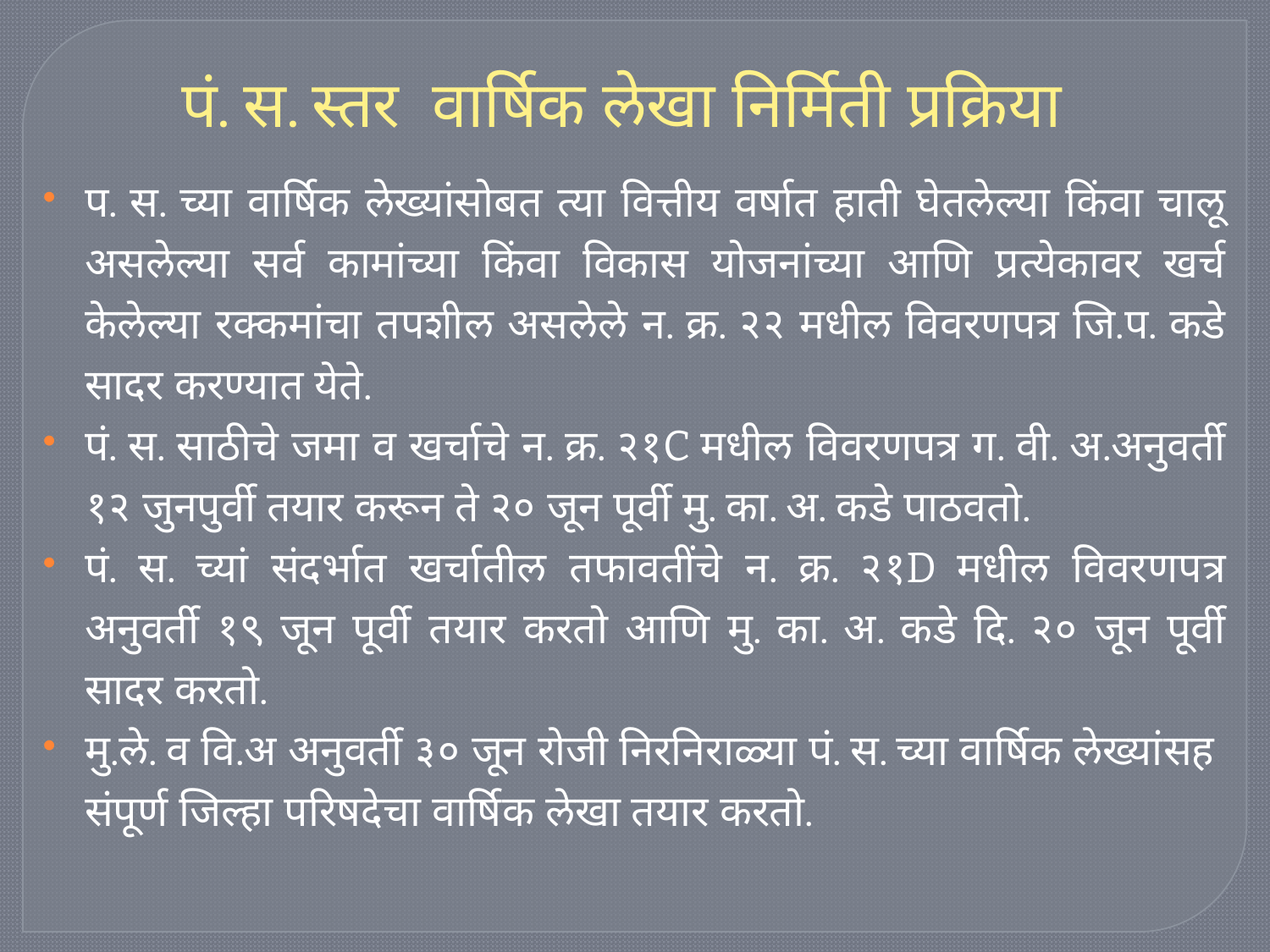

पं. स. स्तर  वार्षिक लेखा निर्मिती प्रक्रिया
प. स. च्या वार्षिक लेख्यांसोबत त्या वित्तीय वर्षात हाती घेतलेल्या किंवा चालू असलेल्या सर्व कामांच्या किंवा विकास योजनांच्या आणि प्रत्येकावर खर्च केलेल्या रक्कमांचा तपशील असलेले न. क्र. २२ मधील विवरणपत्र जि.प. कडे सादर करण्यात येते.
पं. स. साठीचे जमा व खर्चाचे न. क्र. २१C मधील विवरणपत्र ग. वी. अ.अनुवर्ती १२ जुनपुर्वी तयार करून ते २० जून पूर्वी मु. का. अ. कडे पाठवतो.
पं. स. च्यां संदर्भात खर्चातील तफावतींचे न. क्र. २१D मधील विवरणपत्र अनुवर्ती १९ जून पूर्वी तयार करतो आणि मु. का. अ. कडे दि. २० जून पूर्वी सादर करतो.
मु.ले. व वि.अ अनुवर्ती ३० जून रोजी निरनिराळ्या पं. स. च्या वार्षिक लेख्यांसह  संपूर्ण जिल्हा परिषदेचा वार्षिक लेखा तयार करतो.